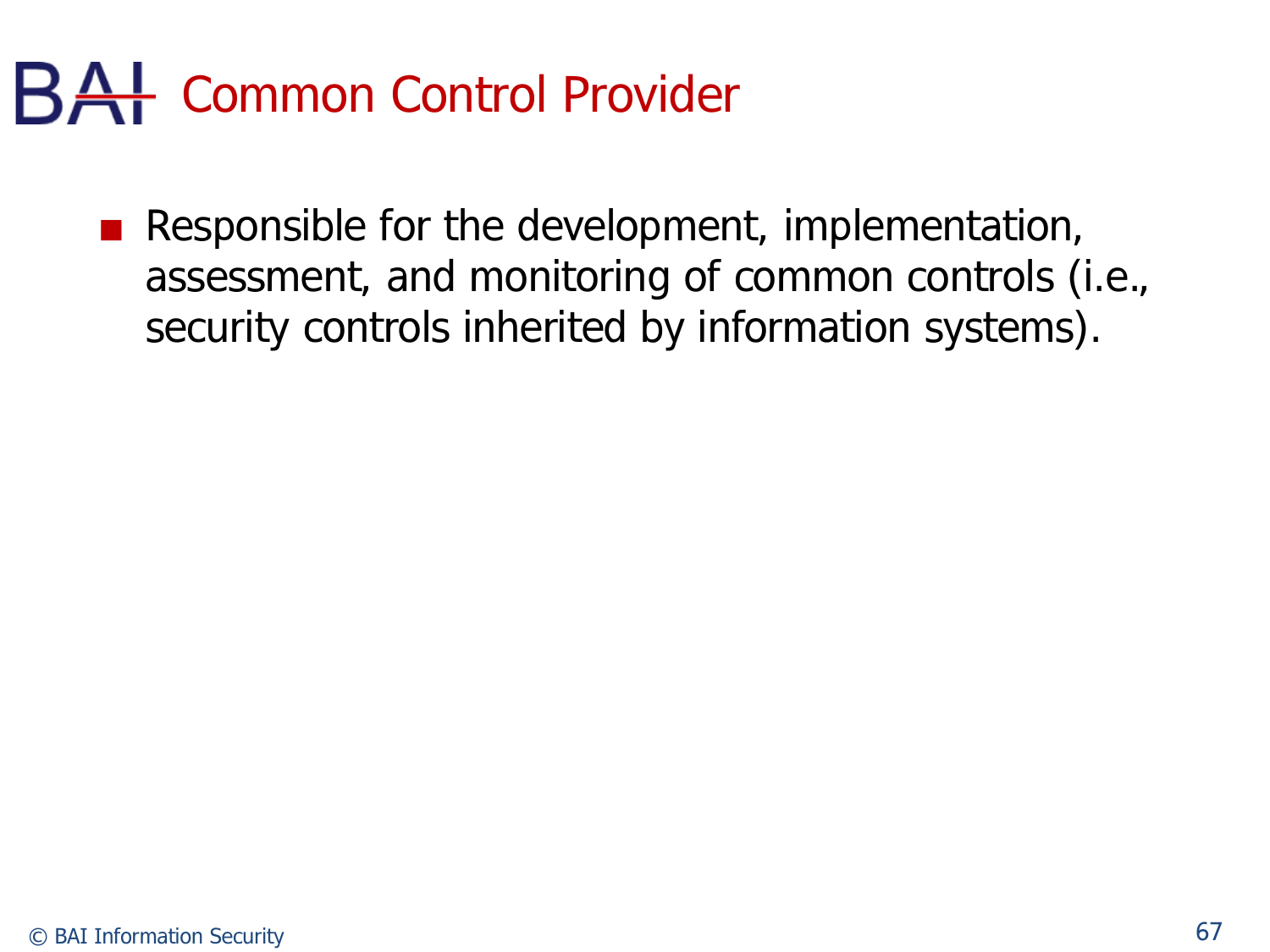

# Common Control Provider
Responsible for the development, implementation, assessment, and monitoring of common controls (i.e., security controls inherited by information systems).